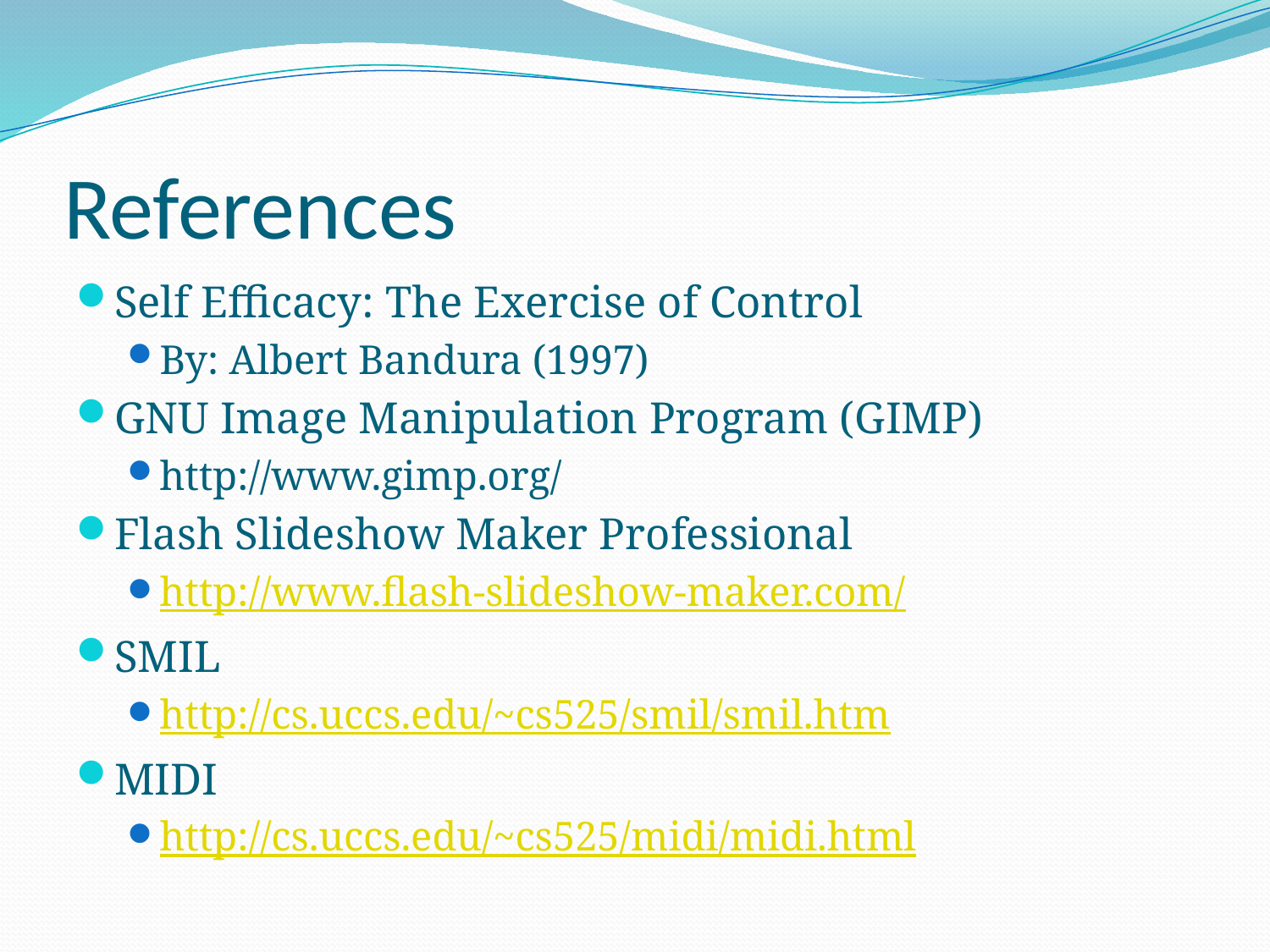

# References
Self Efficacy: The Exercise of Control
By: Albert Bandura (1997)
GNU Image Manipulation Program (GIMP)
http://www.gimp.org/
Flash Slideshow Maker Professional
http://www.flash-slideshow-maker.com/
SMIL
http://cs.uccs.edu/~cs525/smil/smil.htm
MIDI
http://cs.uccs.edu/~cs525/midi/midi.html